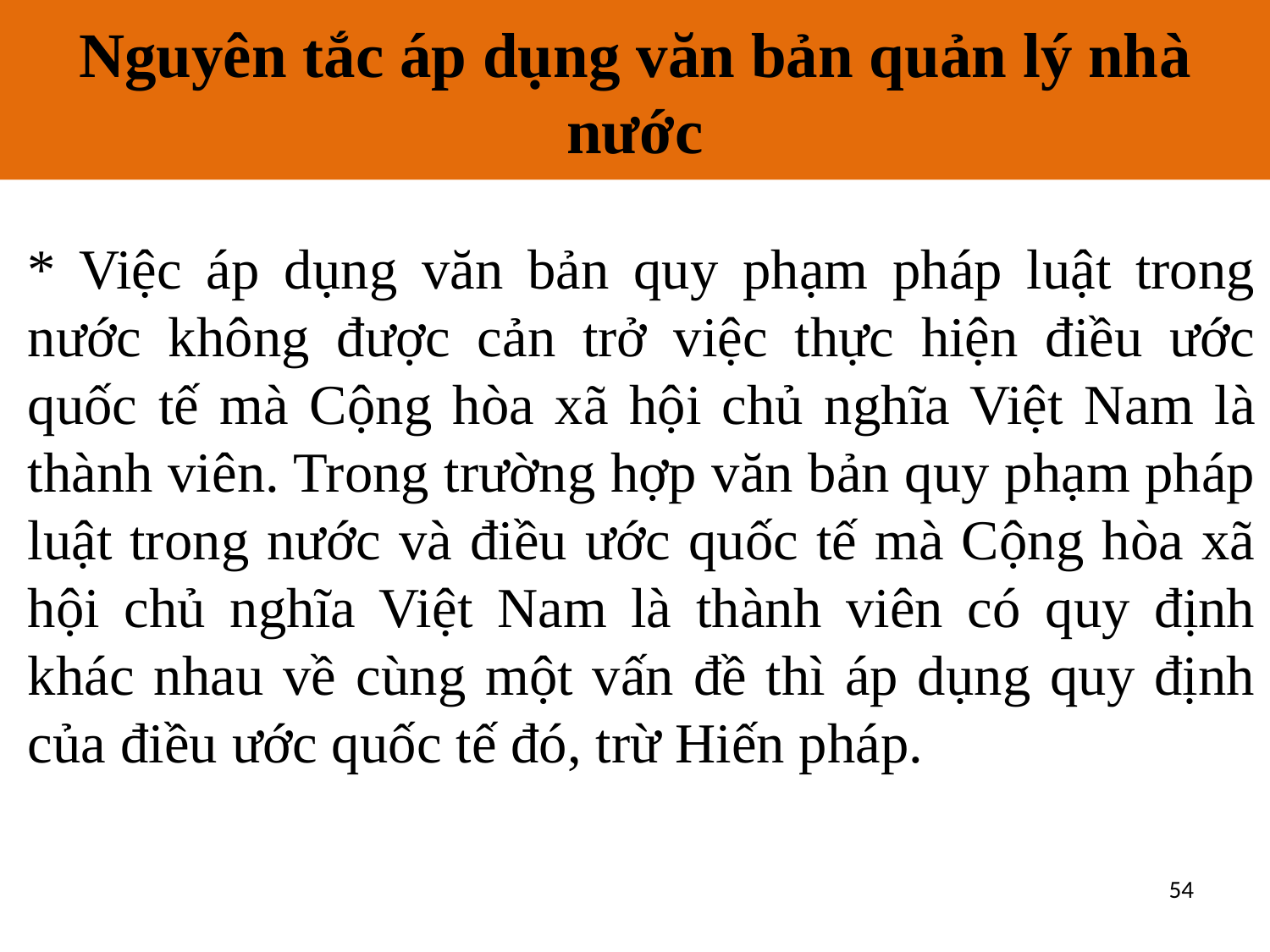

Nguyên tắc áp dụng văn bản quản lý nhà nước
# III. Hiệu lực và nguyên tắc áp dụng văn bản quản lý nhà nước
* Việc áp dụng văn bản quy phạm pháp luật trong nước không được cản trở việc thực hiện điều ước quốc tế mà Cộng hòa xã hội chủ nghĩa Việt Nam là thành viên. Trong trường hợp văn bản quy phạm pháp luật trong nước và điều ước quốc tế mà Cộng hòa xã hội chủ nghĩa Việt Nam là thành viên có quy định khác nhau về cùng một vấn đề thì áp dụng quy định của điều ước quốc tế đó, trừ Hiến pháp.

54